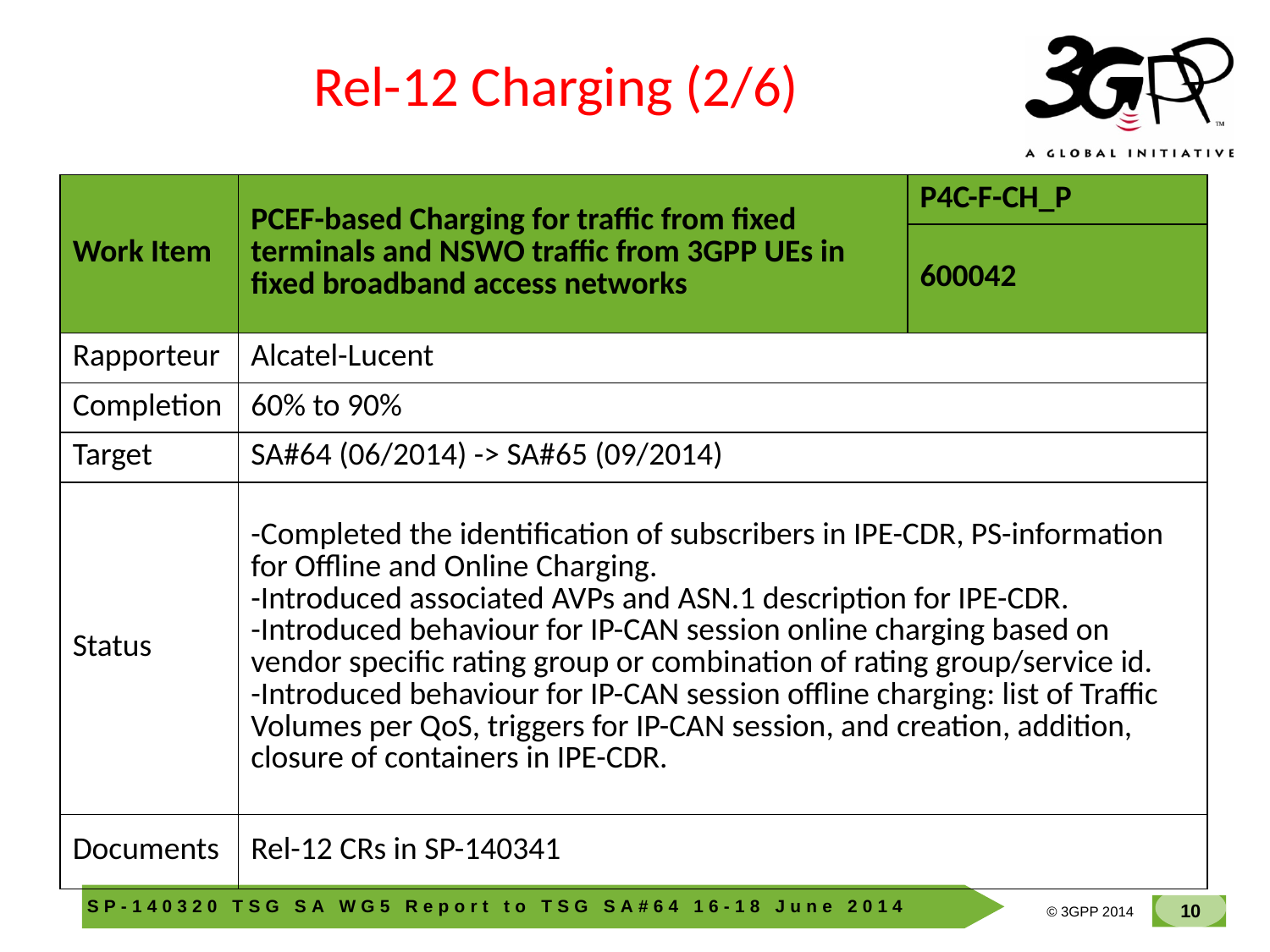

Rel-12 Charging (2/6)
| Work Item | PCEF-based Charging for traffic from fixed terminals and NSWO traffic from 3GPP UEs in fixed broadband access networks | P4C-F-CH\_P |
| --- | --- | --- |
|  |  | 600042 |
| Rapporteur | Alcatel-Lucent |  |
| Completion | 60% to 90% |  |
| Target | SA#64 (06/2014) -> SA#65 (09/2014) |  |
| Status | -Completed the identification of subscribers in IPE-CDR, PS-information for Offline and Online Charging. -Introduced associated AVPs and ASN.1 description for IPE-CDR. -Introduced behaviour for IP-CAN session online charging based on vendor specific rating group or combination of rating group/service id. -Introduced behaviour for IP-CAN session offline charging: list of Traffic Volumes per QoS, triggers for IP-CAN session, and creation, addition, closure of containers in IPE-CDR. |  |
| Documents | Rel-12 CRs in SP-140341 |  |